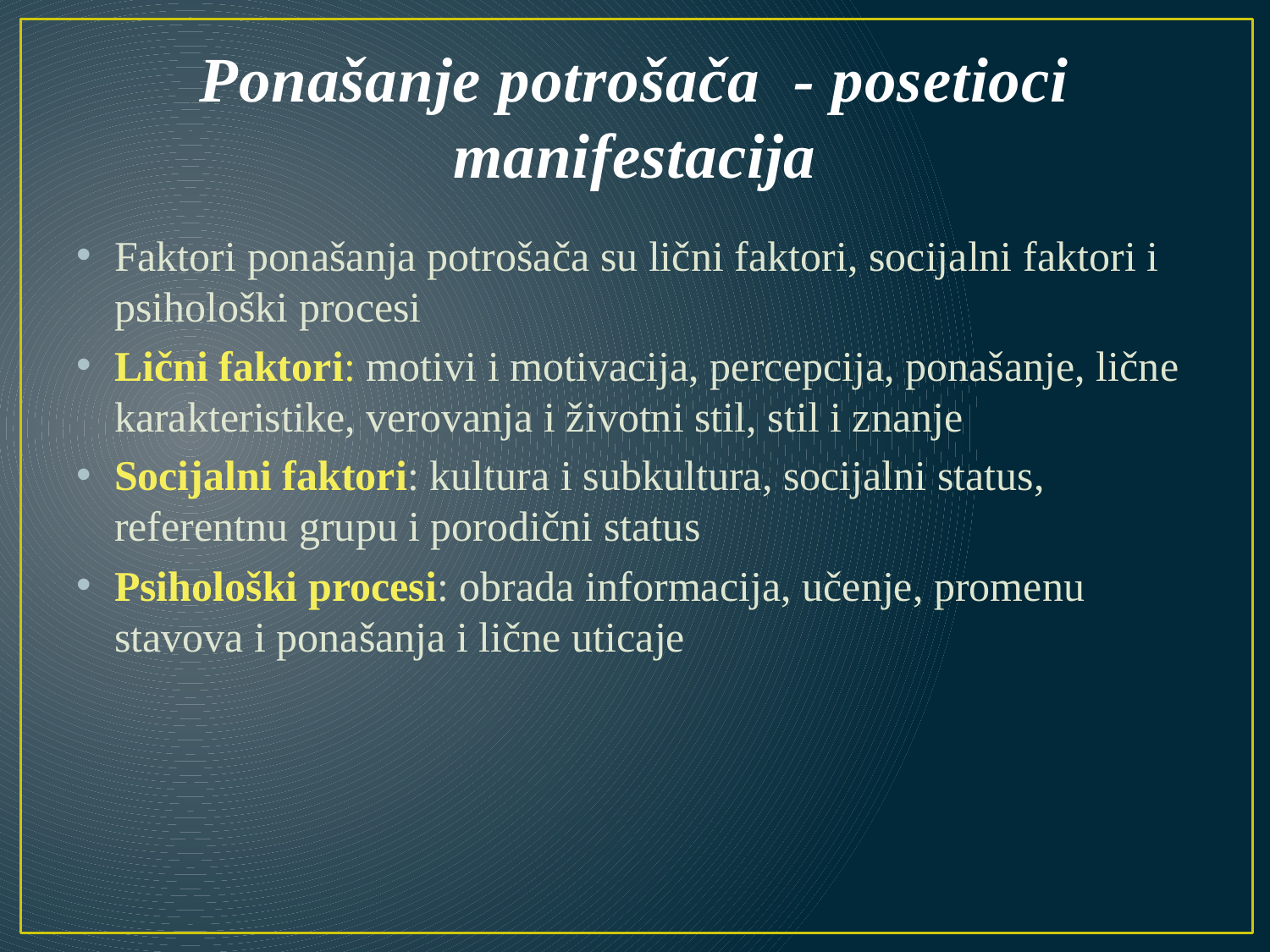

# Ponašanje potrošača  - posetioci manifestacija
Faktori ponašanja potrošača su lični faktori, socijalni faktori i psihološki procesi
Lični faktori: motivi i motivacija, percepcija, ponašanje, lične karakteristike, verovanja i životni stil, stil i znanje
Socijalni faktori: kultura i subkultura, socijalni status, referentnu grupu i porodični status
Psihološki procesi: obrada informacija, učenje, promenu stavova i ponašanja i lične uticaje